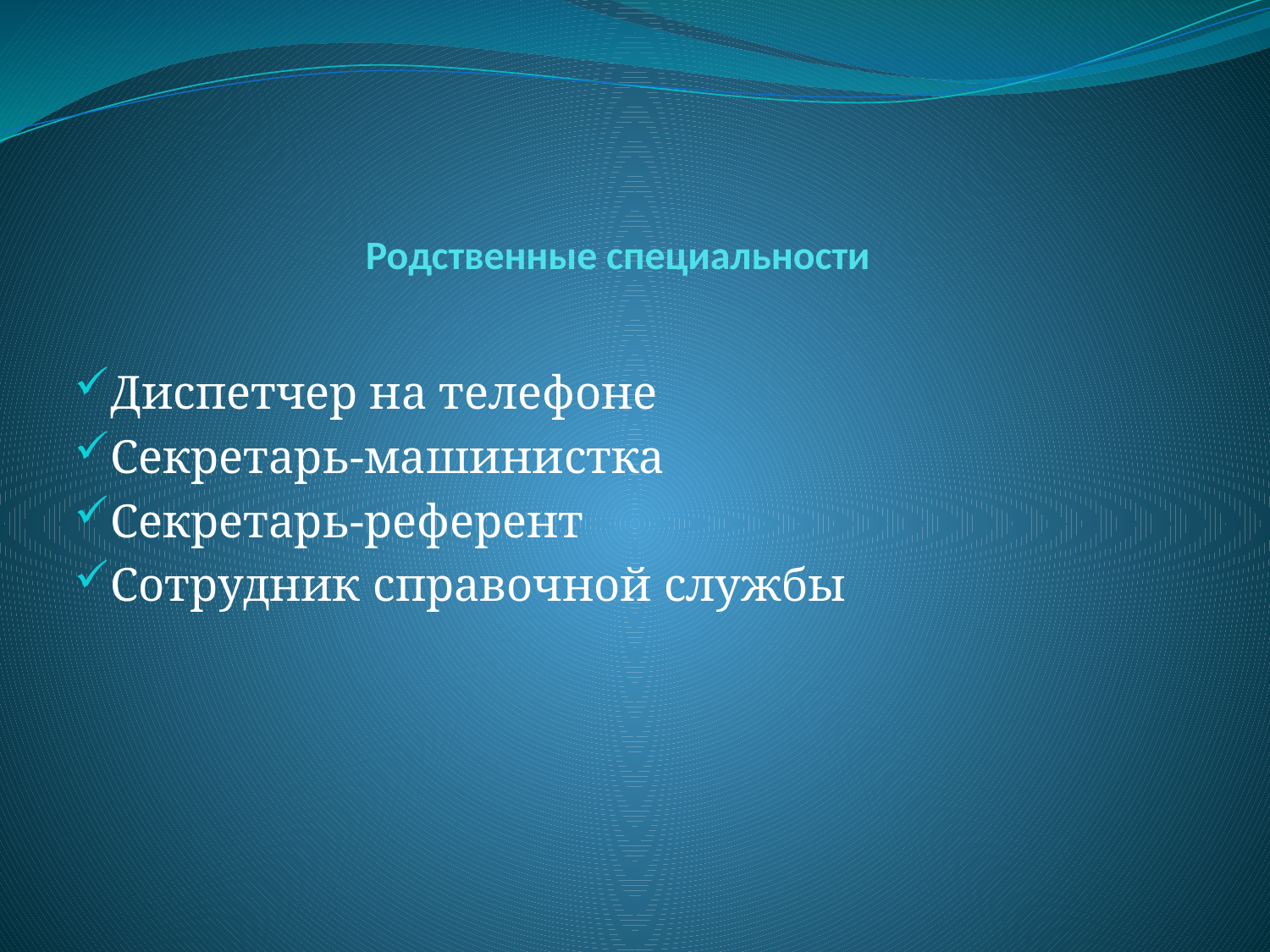

# Родственные специальности
Диспетчер на телефоне
Секретарь-машинистка
Секретарь-референт
Сотрудник справочной службы